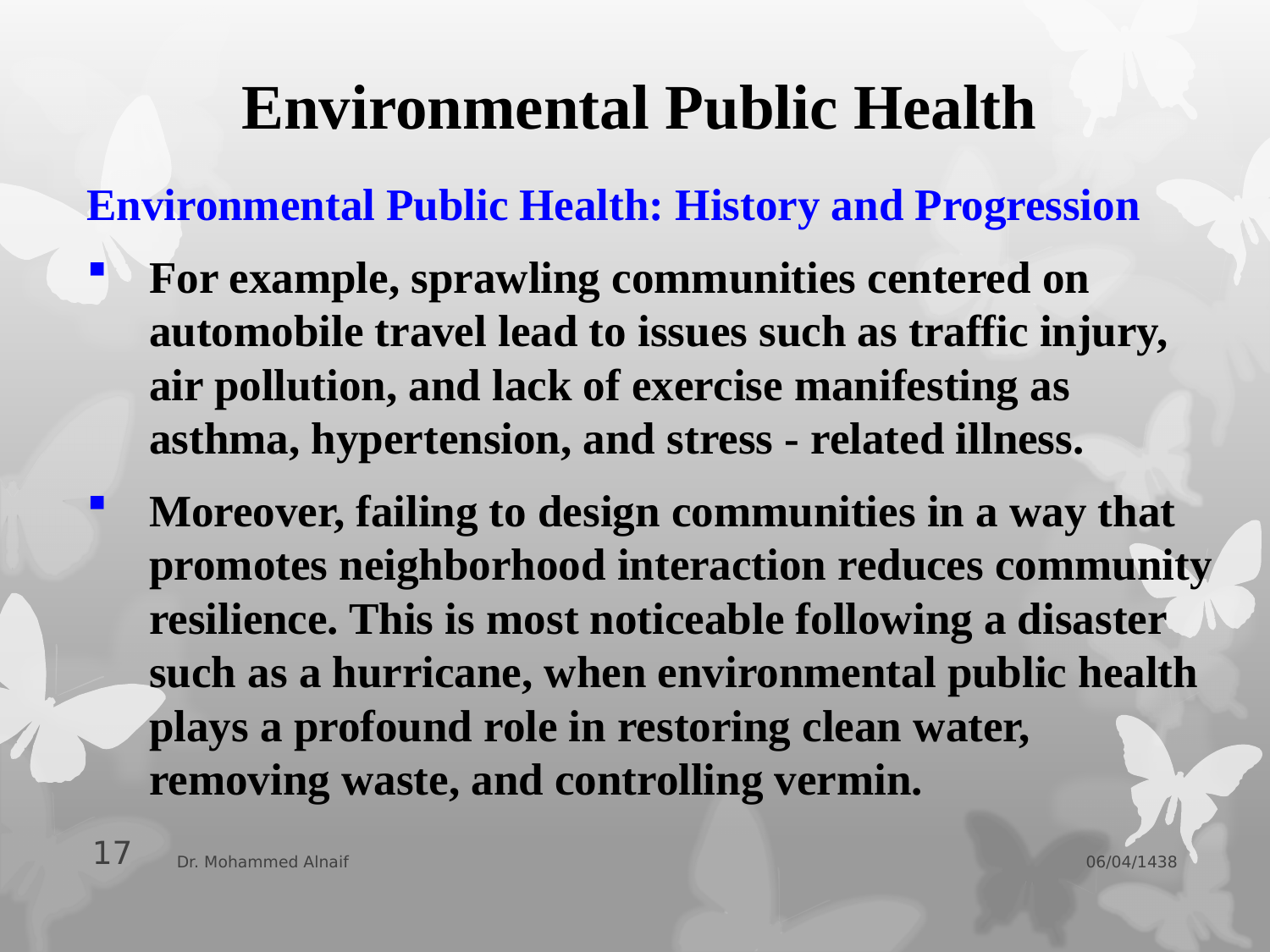

# Environmental Public Health
Environmental Public Health: History and Progression
For example, sprawling communities centered on automobile travel lead to issues such as traffic injury, air pollution, and lack of exercise manifesting as asthma, hypertension, and stress - related illness.
Moreover, failing to design communities in a way that promotes neighborhood interaction reduces community resilience. This is most noticeable following a disaster such as a hurricane, when environmental public health plays a profound role in restoring clean water, removing waste, and controlling vermin.

17
Dr. Mohammed Alnaif
06/04/1438